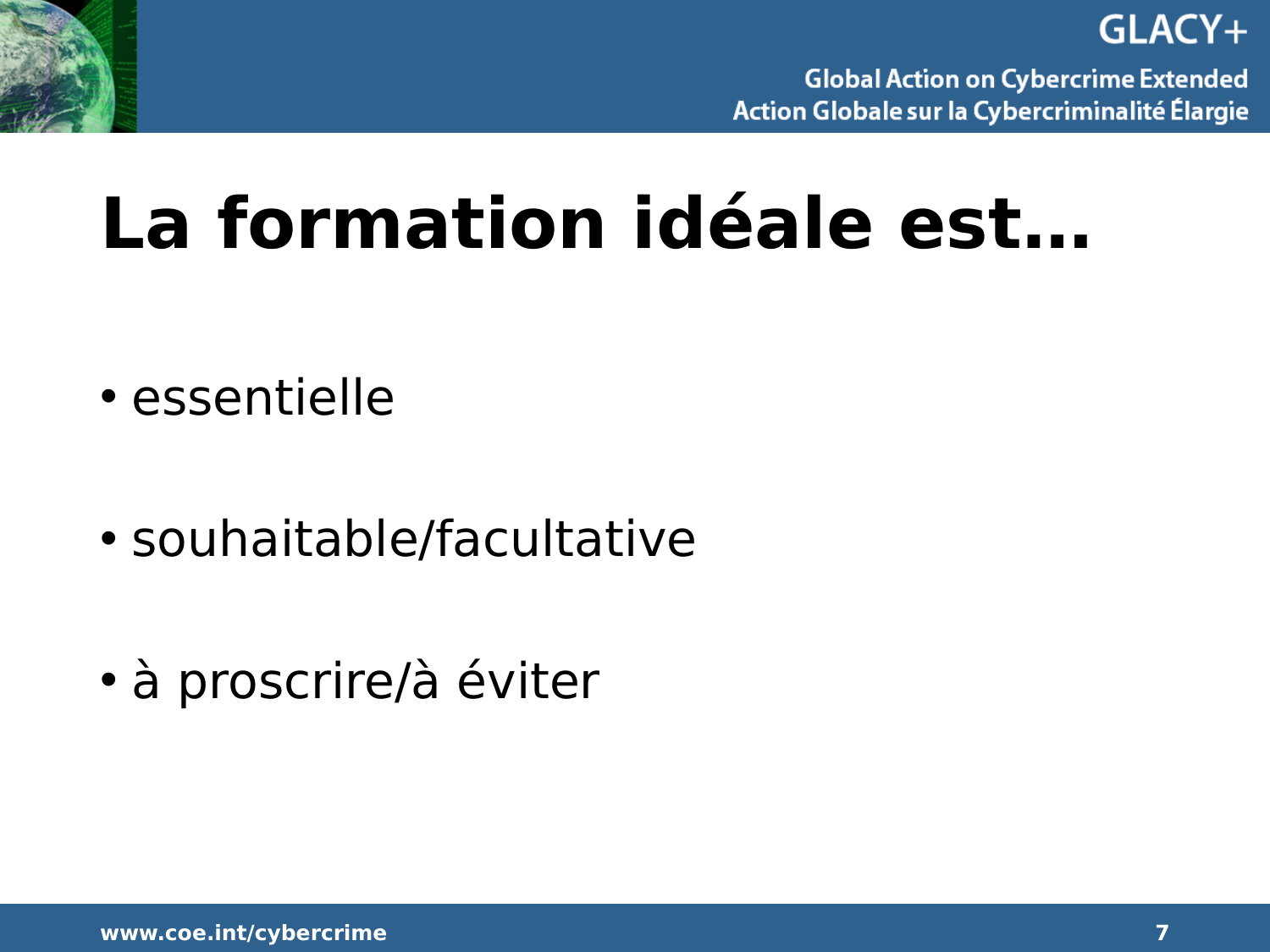

# La formation idéale est…
essentielle

souhaitable/facultative

à proscrire/à éviter
www.coe.int/cybercrime
7